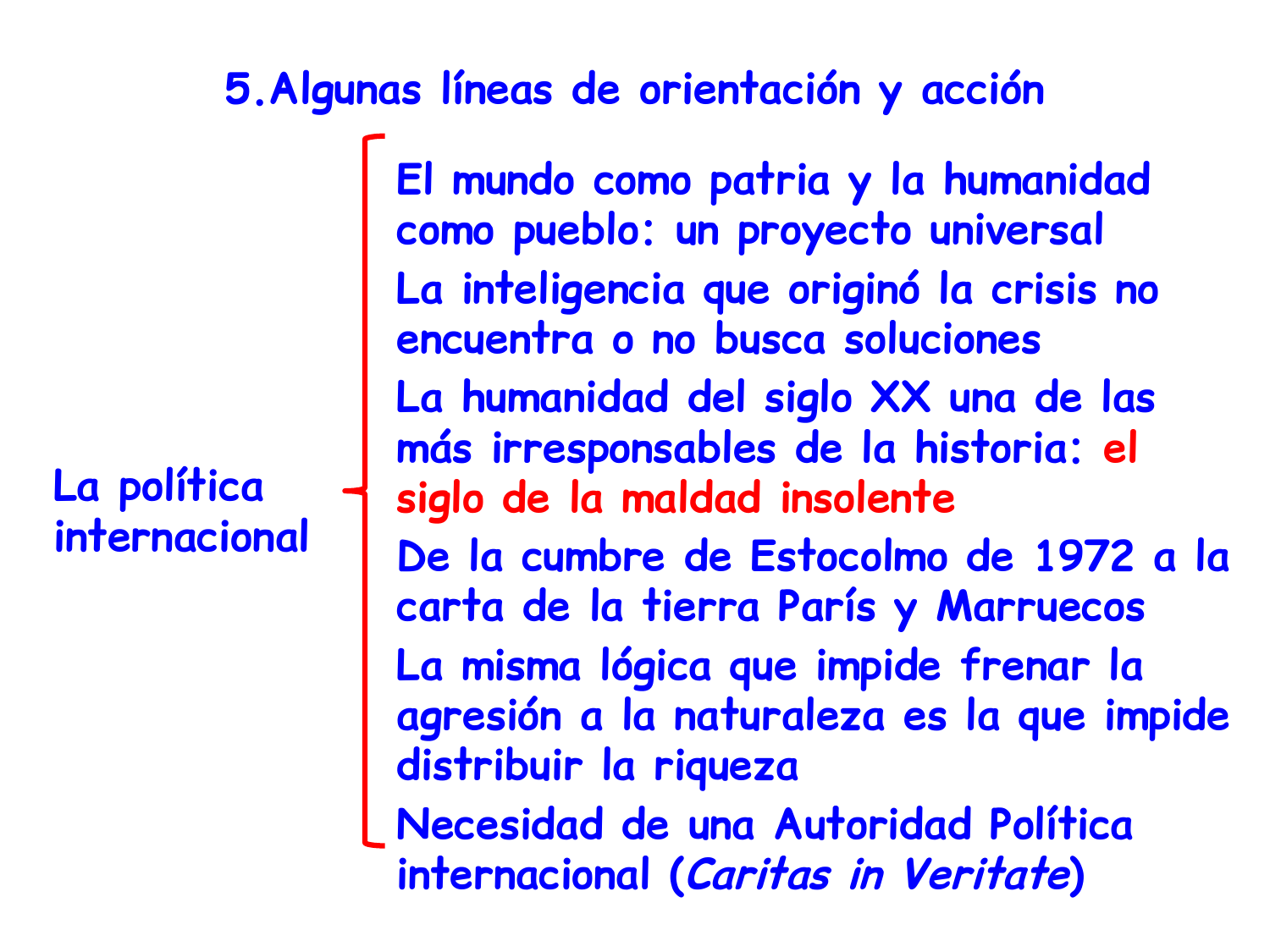

# 5.Algunas líneas de orientación y acción

El mundo como patria y la humanidad como pueblo: un proyecto universal
La inteligencia que originó la crisis no encuentra o no busca soluciones
La humanidad del siglo XX una de las más irresponsables de la historia: el siglo de la maldad insolente
De la cumbre de Estocolmo de 1972 a la carta de la tierra París y Marruecos
La misma lógica que impide frenar la agresión a la naturaleza es la que impide distribuir la riqueza
Necesidad de una Autoridad Política internacional (Caritas in Veritate)

La política internacional